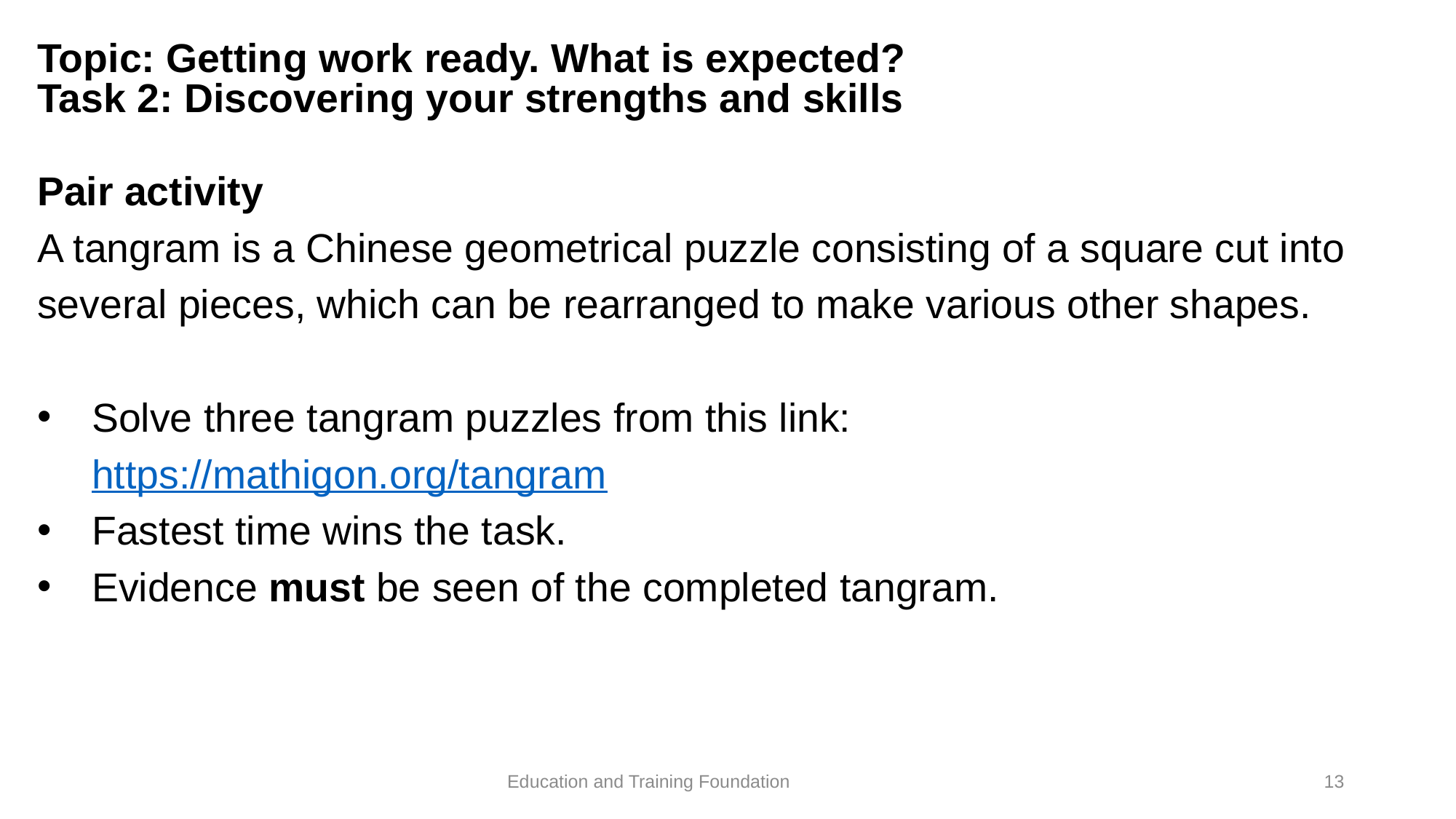

# Topic: Getting work ready. What is expected? Task 2: Discovering your strengths and skills
Pair activity
A tangram is a Chinese geometrical puzzle consisting of a square cut into several pieces, which can be rearranged to make various other shapes.

Solve three tangram puzzles from this link: https://mathigon.org/tangram
Fastest time wins the task.
Evidence must be seen of the completed tangram.
13
Education and Training Foundation